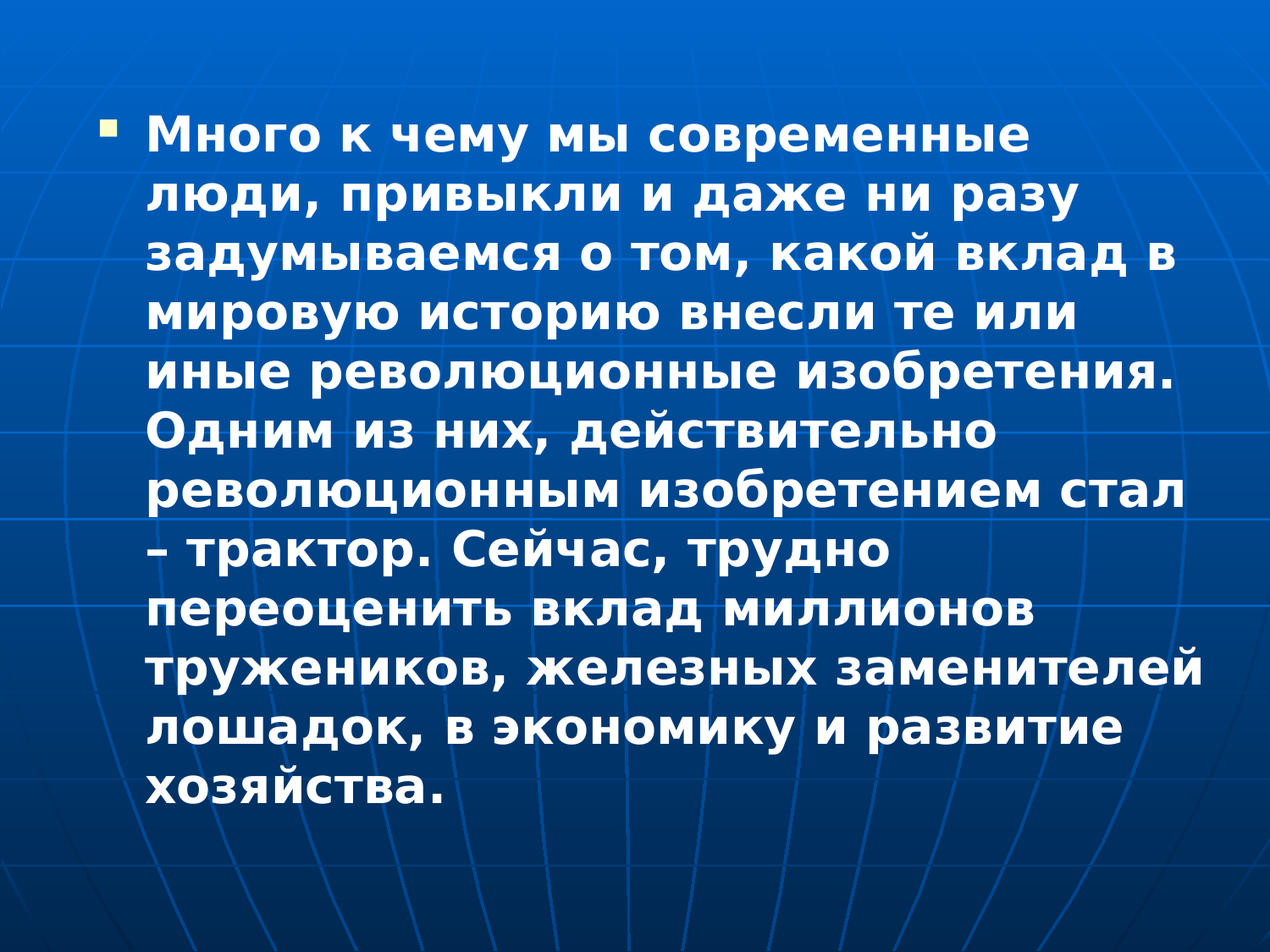

Много к чему мы современные люди, привыкли и даже ни разу задумываемся о том, какой вклад в мировую историю внесли те или иные революционные изобретения. Одним из них, действительно революционным изобретением стал – трактор. Сейчас, трудно переоценить вклад миллионов тружеников, железных заменителей лошадок, в экономику и развитие хозяйства.